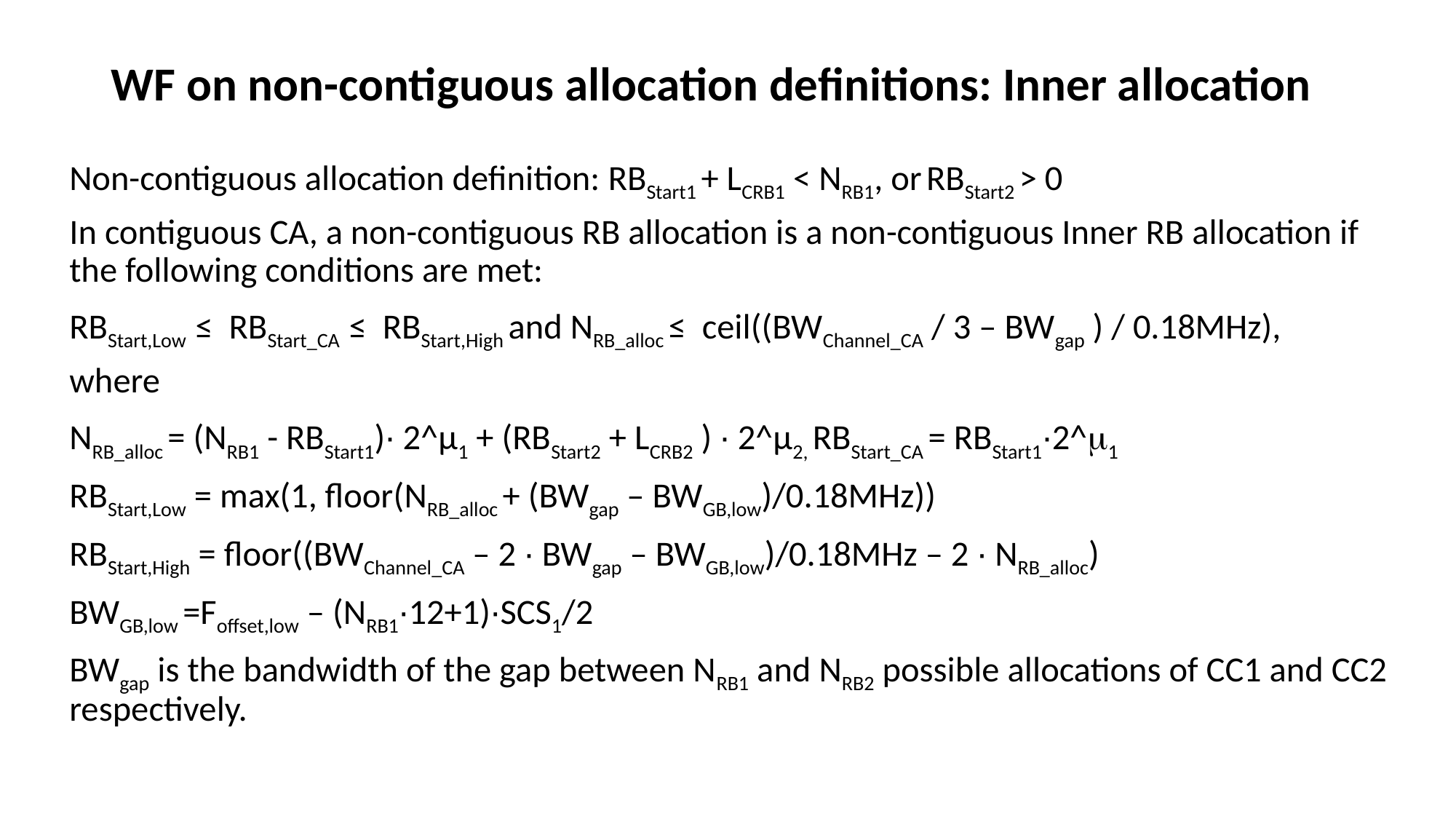

# WF on non-contiguous allocation definitions: Inner allocation
Non-contiguous allocation definition: RBStart1 + LCRB1 < NRB1, or RBStart2 > 0
In contiguous CA, a non-contiguous RB allocation is a non-contiguous Inner RB allocation if the following conditions are met:
RBStart,Low  ≤  RBStart_CA  ≤  RBStart,High and NRB_alloc ≤  ceil((BWChannel_CA / 3 – BWgap ) / 0.18MHz),
where
NRB_alloc = (NRB1 - RBStart1)∙ 2^µ1 + (RBStart2 + LCRB2 ) ∙ 2^µ2, RBStart_CA = RBStart1∙2^μ1
RBStart,Low = max(1, floor(NRB_alloc + (BWgap – BWGB,low)/0.18MHz))
RBStart,High = floor((BWChannel_CA – 2 ∙ BWgap – BWGB,low)/0.18MHz – 2 ∙ NRB_alloc)
BWGB,low =Foffset,low – (NRB1∙12+1)∙SCS1/2
BWgap is the bandwidth of the gap between NRB1 and NRB2 possible allocations of CC1 and CC2 respectively.